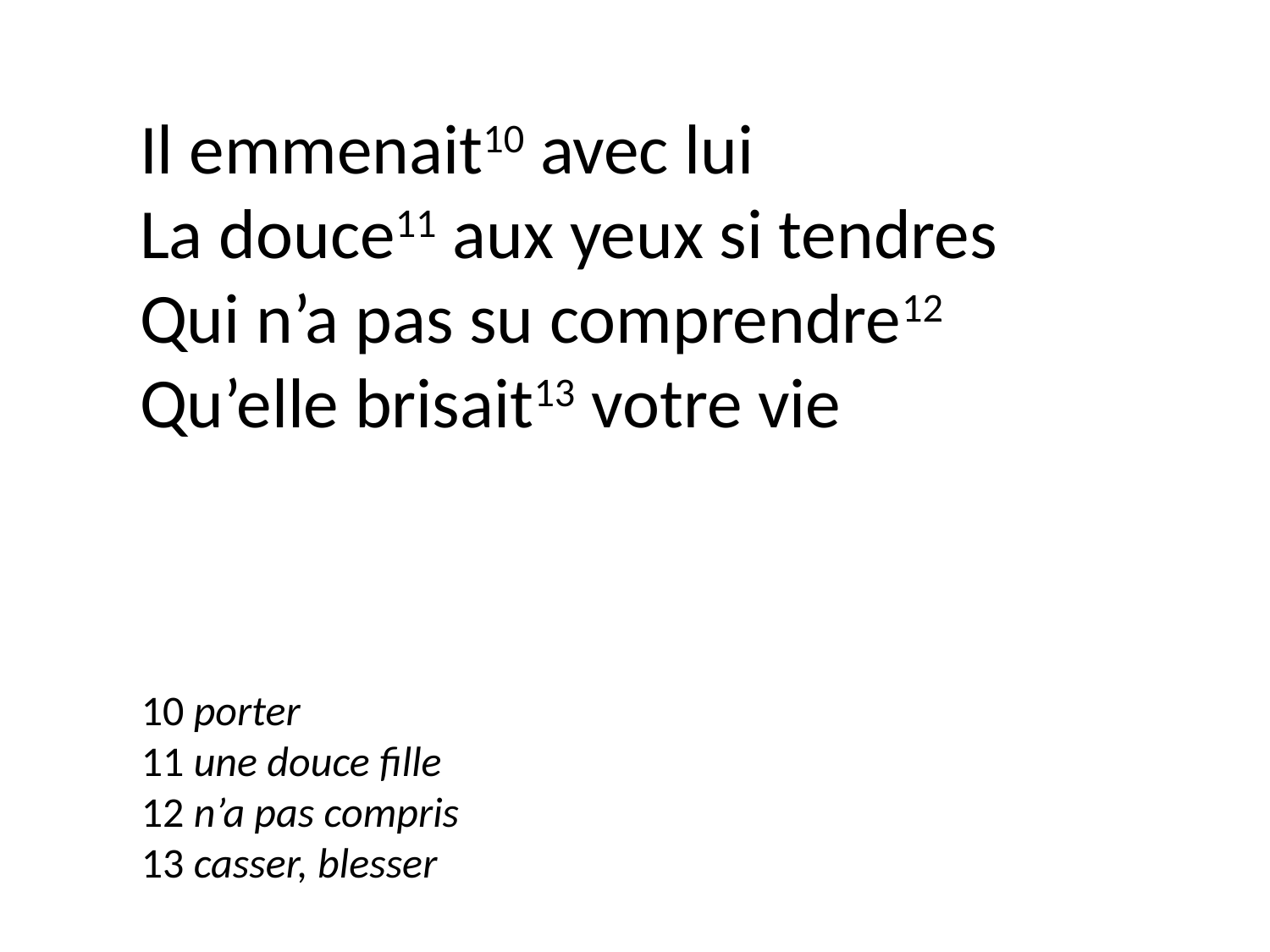

Il emmenait10 avec lui
La douce11 aux yeux si tendres
Qui n’a pas su comprendre12
Qu’elle brisait13 votre vie
10 porter
11 une douce fille
12 n’a pas compris
13 casser, blesser